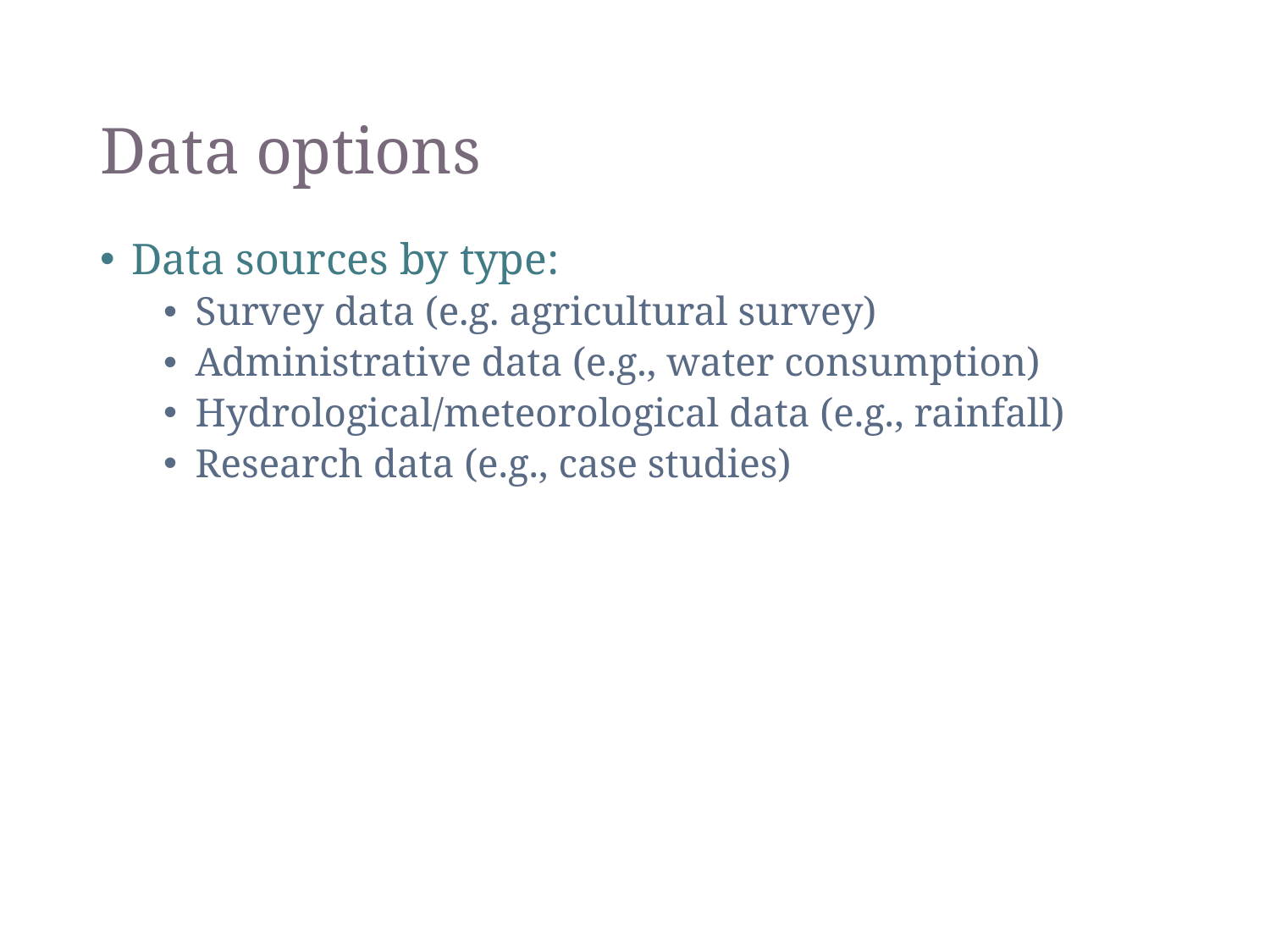

# Data options
Data sources by type:
Survey data (e.g. agricultural survey)
Administrative data (e.g., water consumption)
Hydrological/meteorological data (e.g., rainfall)
Research data (e.g., case studies)

29
SEEA-CF - Water accounts